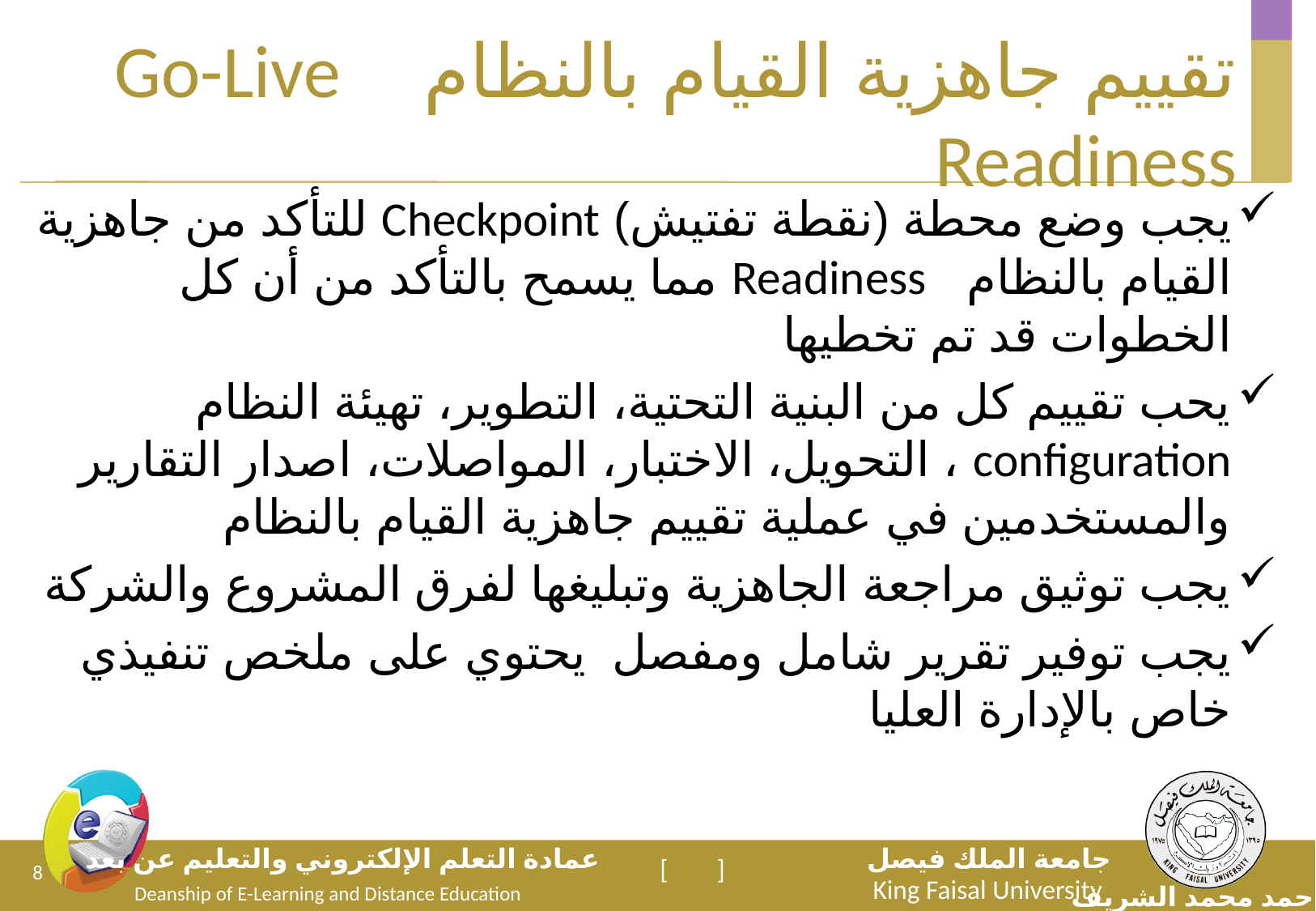

# تقييم جاهزية القيام بالنظام    Go-Live Readiness
يجب وضع محطة (نقطة تفتيش) Checkpoint للتأكد من جاهزية القيام بالنظام   Readiness مما يسمح بالتأكد من أن كل الخطوات قد تم تخطيها
يحب تقييم كل من البنية التحتية، التطوير، تهيئة النظام configuration ، التحويل، الاختبار، المواصلات، اصدار التقارير والمستخدمين في عملية تقييم جاهزية القيام بالنظام
يجب توثيق مراجعة الجاهزية وتبليغها لفرق المشروع والشركة
يجب توفير تقرير شامل ومفصل  يحتوي على ملخص تنفيذي خاص بالإدارة العليا

8